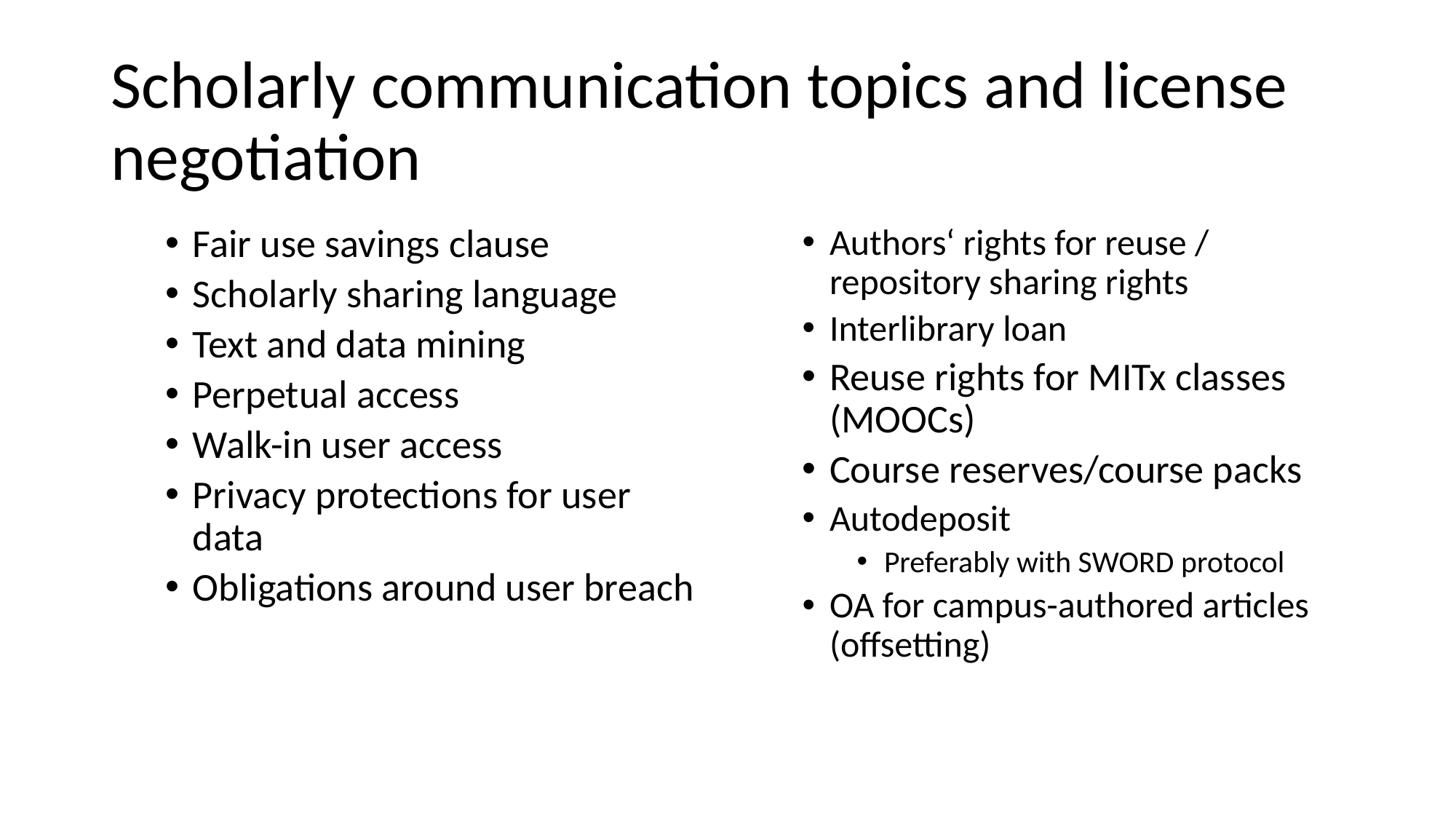

# Scholarly communication topics and license negotiation
Fair use savings clause
Scholarly sharing language
Text and data mining
Perpetual access
Walk-in user access
Privacy protections for user data
Obligations around user breach

Authors‘ rights for reuse / repository sharing rights
Interlibrary loan
Reuse rights for MITx classes  (MOOCs)
Course reserves/course packs
Autodeposit
Preferably with SWORD protocol
OA for campus-authored articles (offsetting)